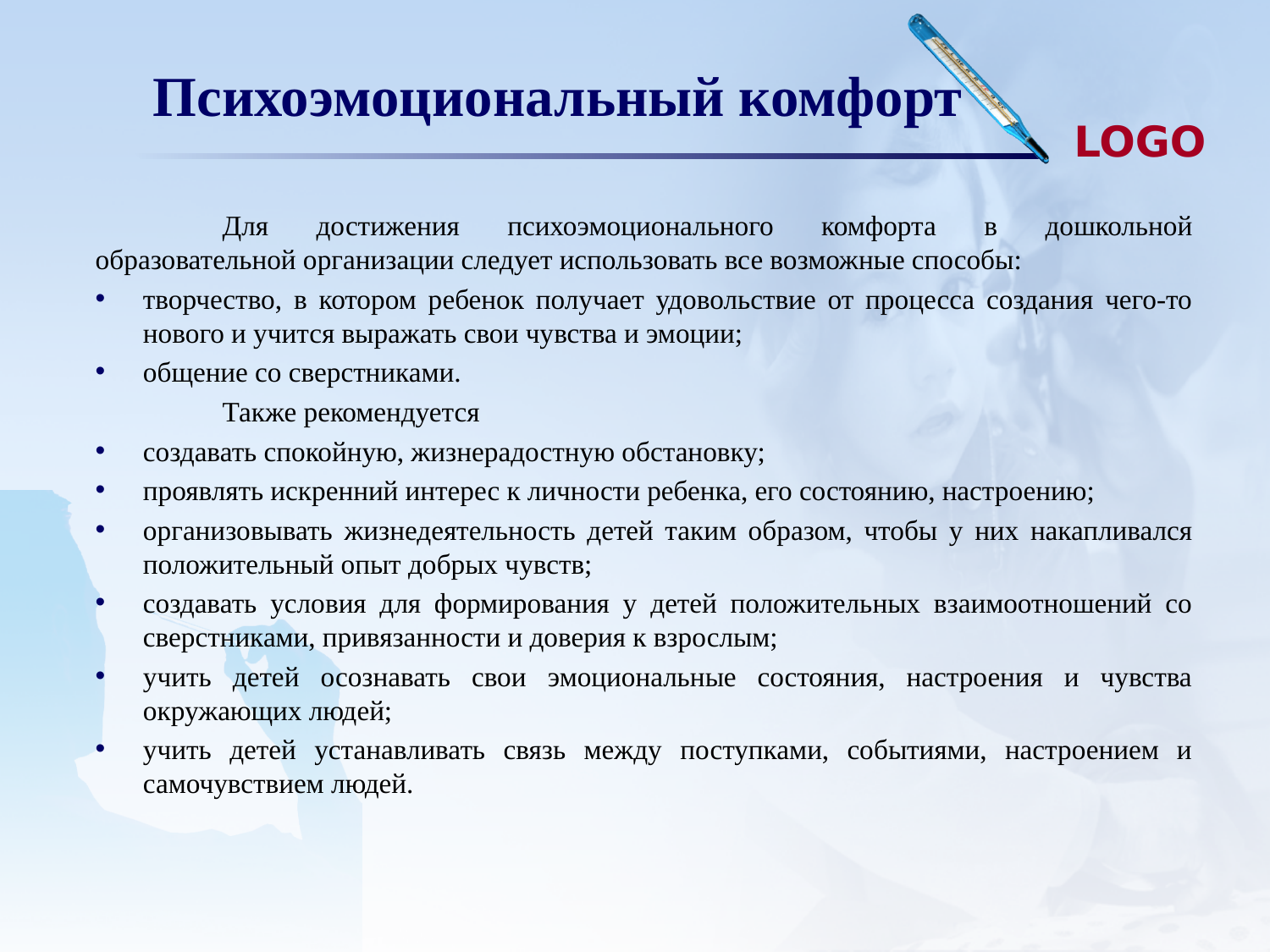

# Психоэмоциональный комфорт
	Для достижения психоэмоционального комфорта в дошкольной образовательной организации следует использовать все возможные способы:
творчество, в котором ребенок получает удовольствие от процесса создания чего-то нового и учится выражать свои чувства и эмоции;
общение со сверстниками.
	Также рекомендуется
создавать спокойную, жизнерадостную обстановку;
проявлять искренний интерес к личности ребенка, его состоянию, настроению;
организовывать жизнедеятельность детей таким образом, чтобы у них накапливался положительный опыт добрых чувств;
создавать условия для формирования у детей положительных взаимоотношений со сверстниками, привязанности и доверия к взрослым;
учить детей осознавать свои эмоциональные состояния, настроения и чувства окружающих людей;
учить детей устанавливать связь между поступками, событиями, настроением и самочувствием людей.